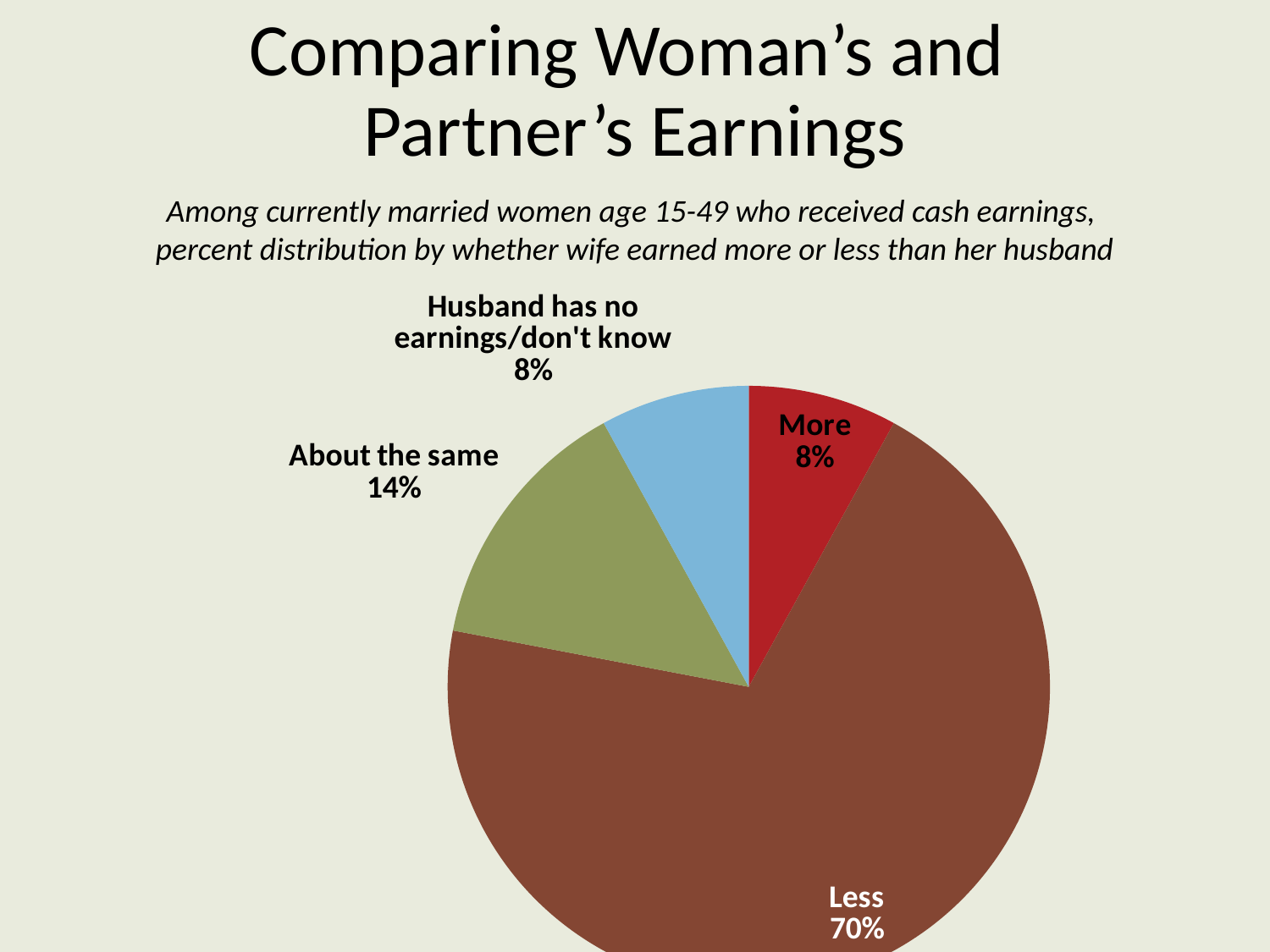

# Comparing Woman’s and Partner’s Earnings
Among currently married women age 15-49 who received cash earnings,
percent distribution by whether wife earned more or less than her husband

### Chart

| Category | Sales |
|---|---|
| More | 8.0 |
| Less | 70.0 |
| About the same | 14.0 |
| Husband has no earnings/don't know | 8.0 |